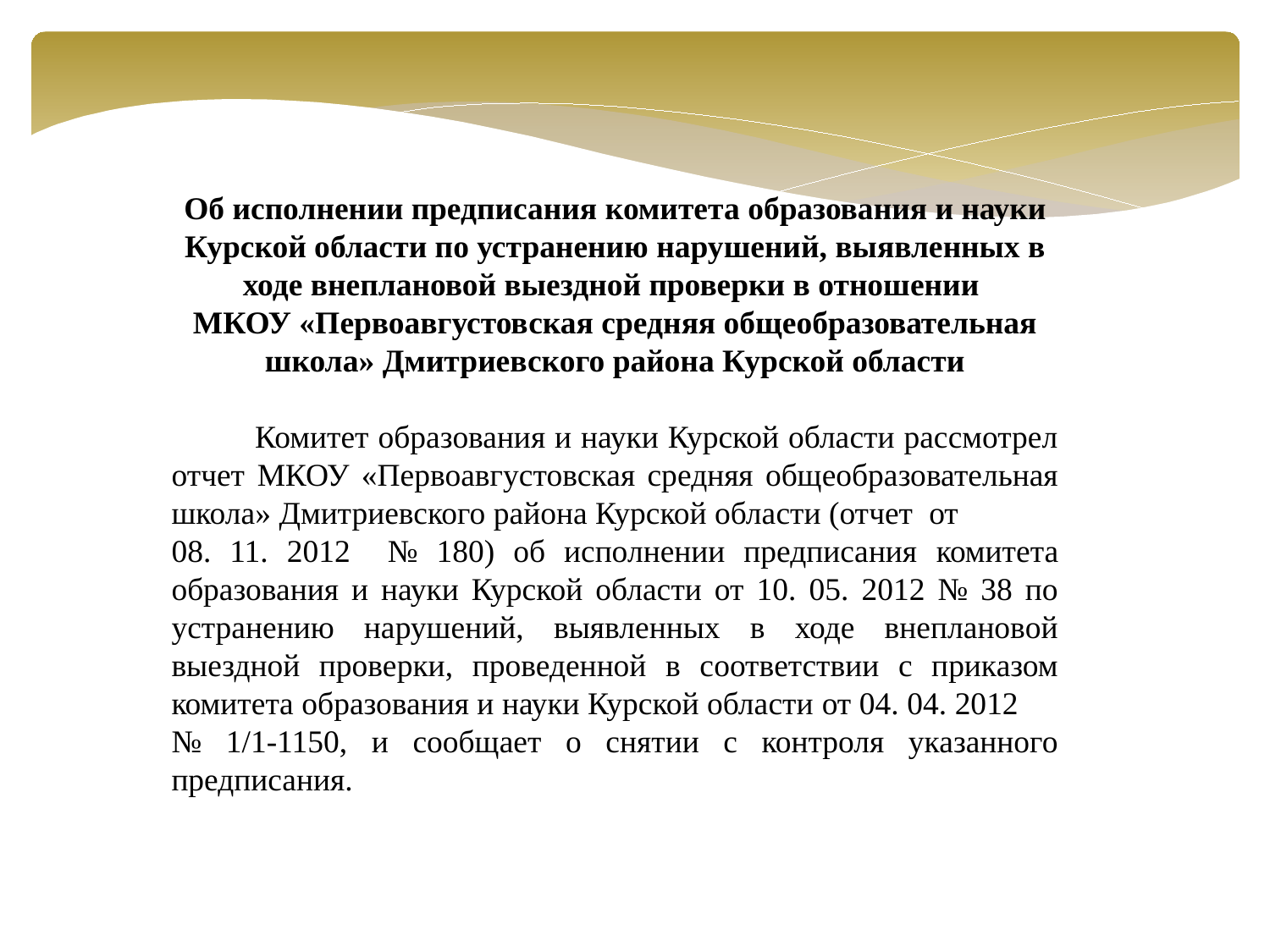

Об исполнении предписания комитета образования и науки Курской области по устранению нарушений, выявленных в ходе внеплановой выездной проверки в отношении
МКОУ «Первоавгустовская средняя общеобразовательная школа» Дмитриевского района Курской области

         Комитет образования и науки Курской области рассмотрел отчет МКОУ «Первоавгустовская средняя общеобразовательная школа» Дмитриевского района Курской области (отчет  от
08. 11. 2012  № 180) об исполнении предписания комитета образования и науки Курской области от 10. 05. 2012 № 38 по устранению нарушений, выявленных в ходе внеплановой выездной проверки, проведенной в соответствии с приказом комитета образования и науки Курской области от 04. 04. 2012
№ 1/1-1150, и сообщает о снятии с контроля указанного предписания.